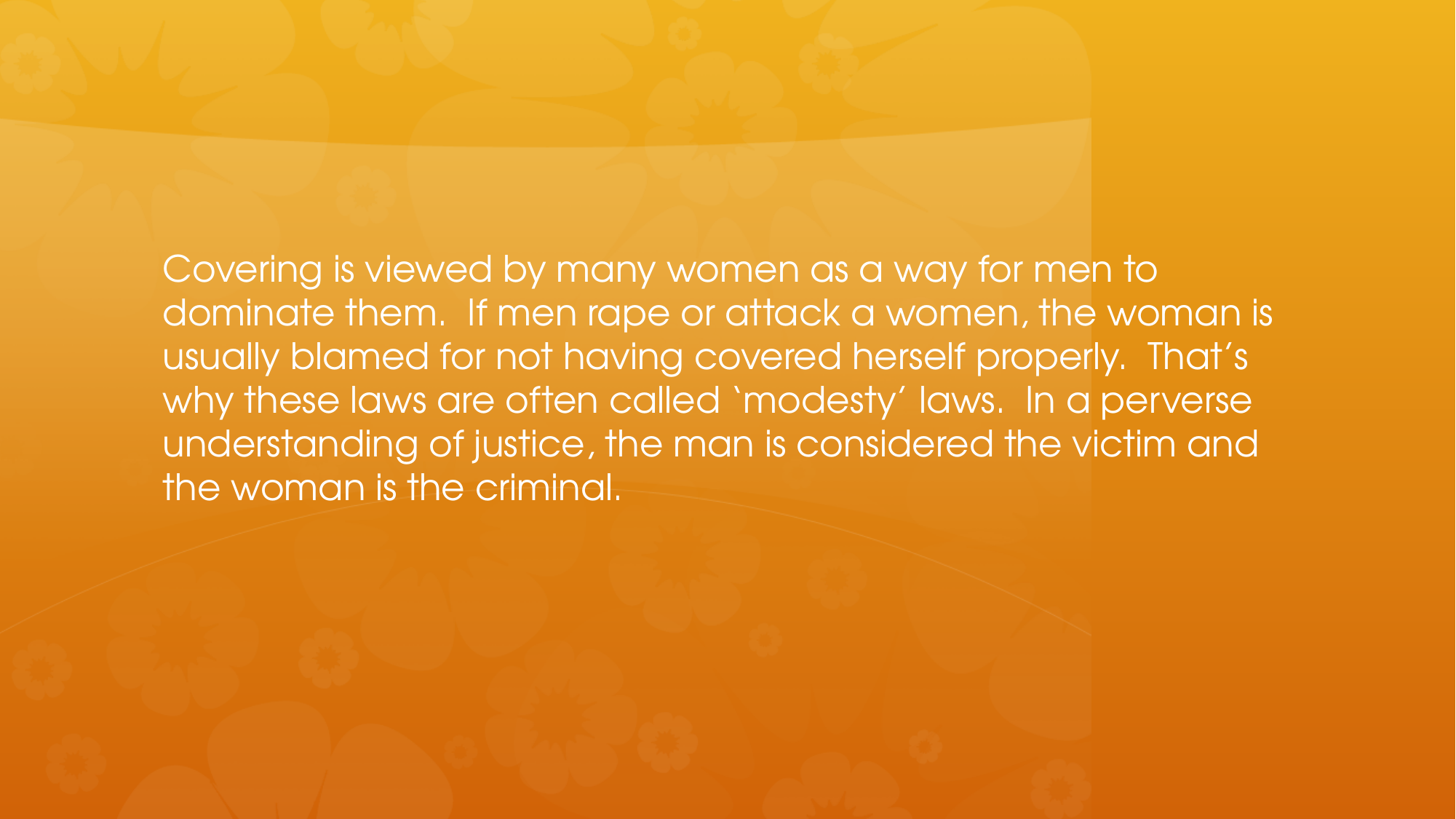

#
Covering is viewed by many women as a way for men to dominate them.  If men rape or attack a women, the woman is usually blamed for not having covered herself properly.  That’s why these laws are often called ‘modesty’ laws.  In a perverse understanding of justice, the man is considered the victim and the woman is the criminal.